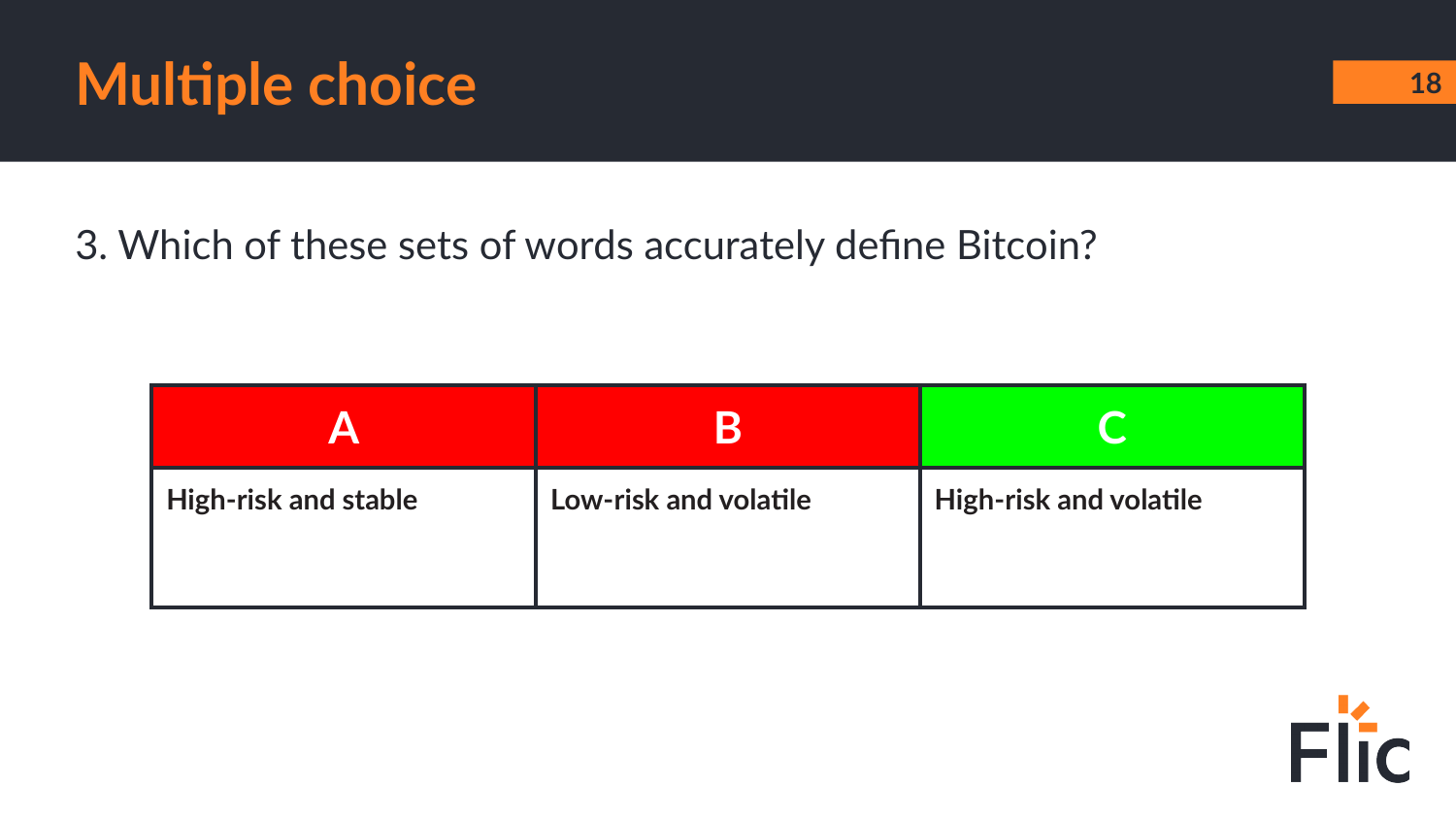

Multiple choice
18
3. Which of these sets of words accurately define Bitcoin?

| A | B | C |
| --- | --- | --- |
| High-risk and stable | Low-risk and volatile | High-risk and volatile |